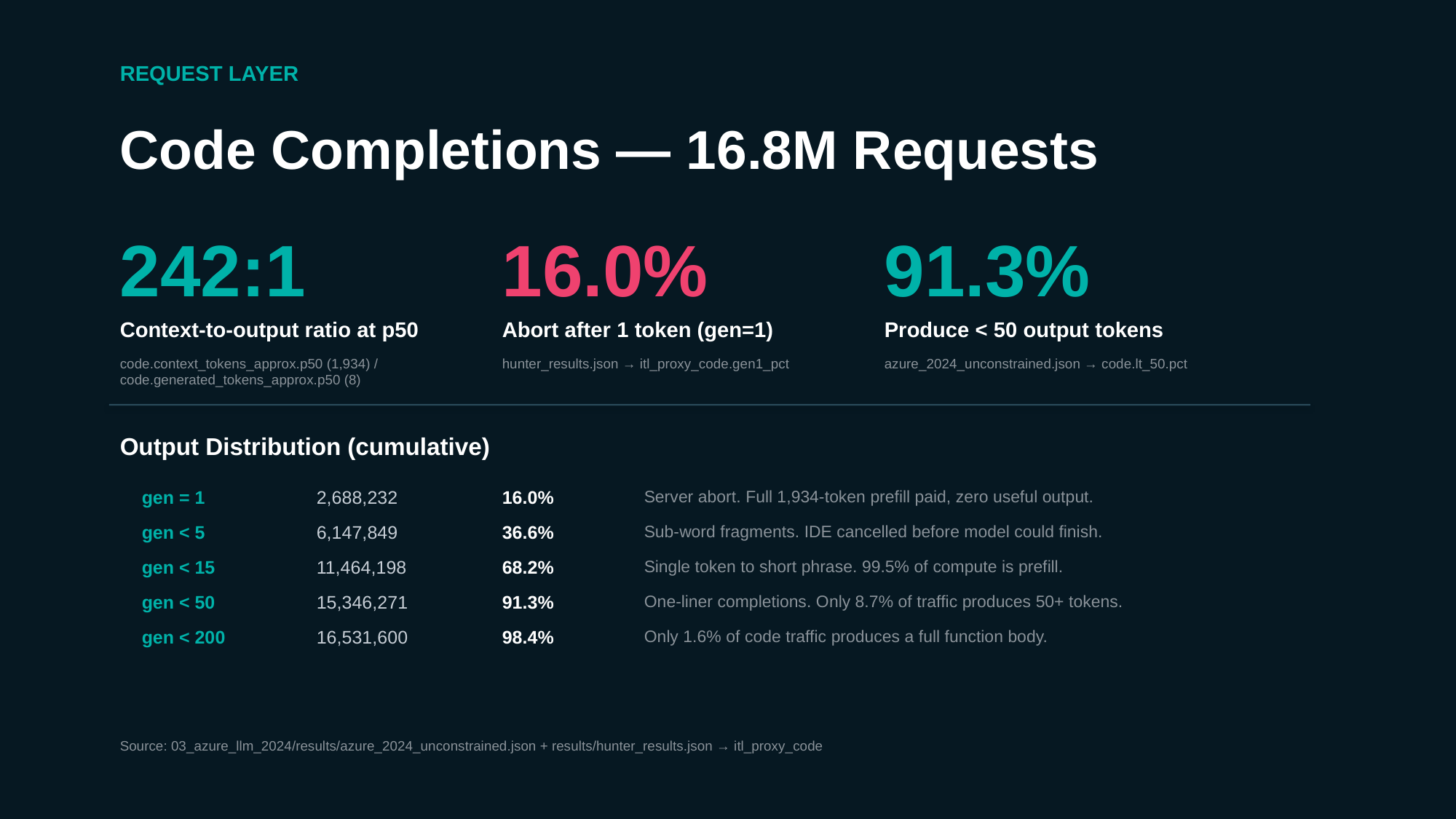

REQUEST LAYER
Code Completions — 16.8M Requests
242:1
16.0%
91.3%
Context-to-output ratio at p50
Abort after 1 token (gen=1)
Produce < 50 output tokens
code.context_tokens_approx.p50 (1,934) / code.generated_tokens_approx.p50 (8)
hunter_results.json → itl_proxy_code.gen1_pct
azure_2024_unconstrained.json → code.lt_50.pct

Output Distribution (cumulative)
gen = 1
2,688,232
16.0%
Server abort. Full 1,934-token prefill paid, zero useful output.
gen < 5
6,147,849
36.6%
Sub-word fragments. IDE cancelled before model could finish.
gen < 15
11,464,198
68.2%
Single token to short phrase. 99.5% of compute is prefill.
gen < 50
15,346,271
91.3%
One-liner completions. Only 8.7% of traffic produces 50+ tokens.
gen < 200
16,531,600
98.4%
Only 1.6% of code traffic produces a full function body.
Source: 03_azure_llm_2024/results/azure_2024_unconstrained.json + results/hunter_results.json → itl_proxy_code